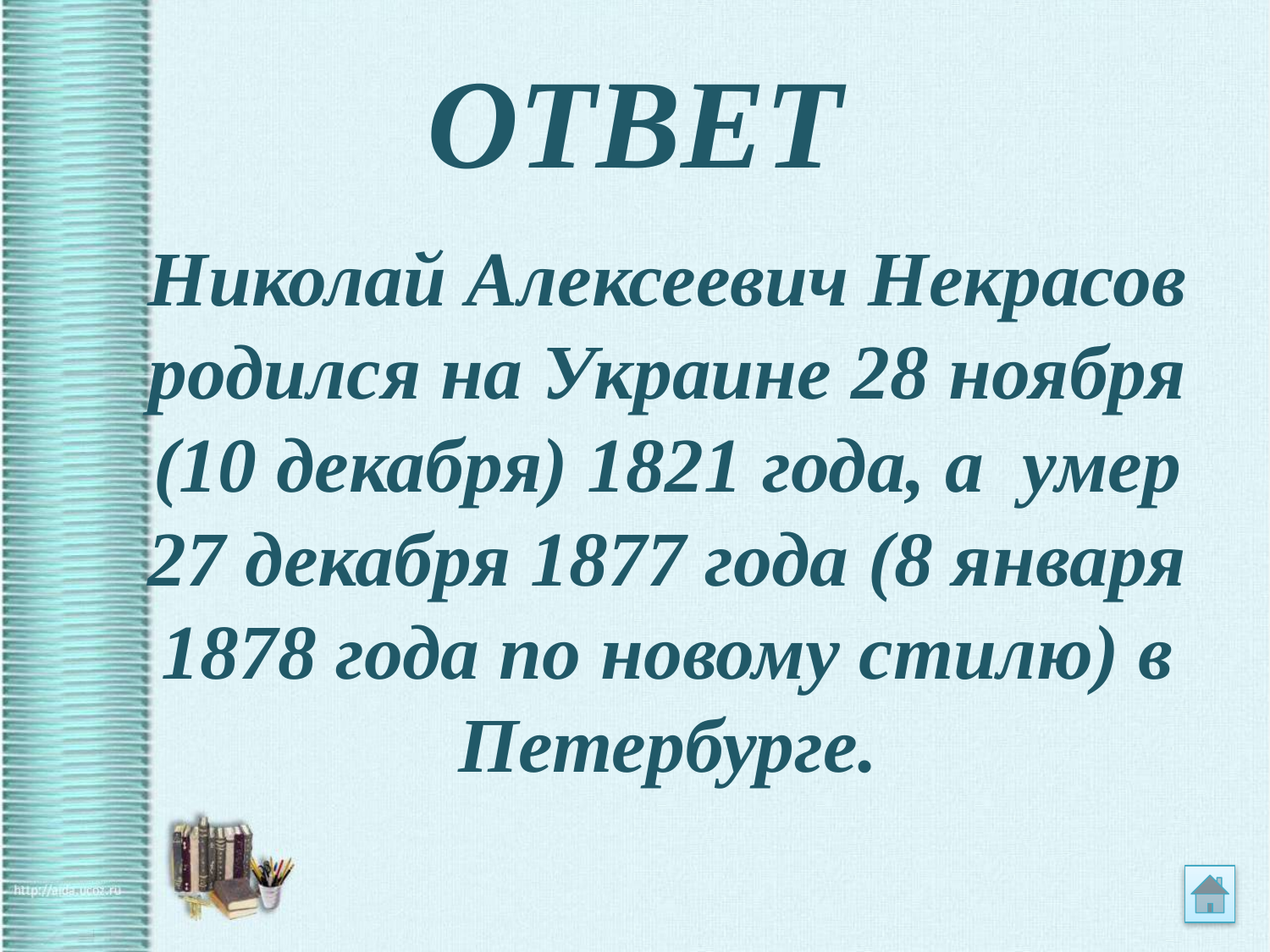

# ОТВЕТ
	Николай Алексеевич Некрасов родился на Украине 28 ноября (10 декабря) 1821 года, а  умер 27 декабря 1877 года (8 января 1878 года по новому стилю) в Петербурге.